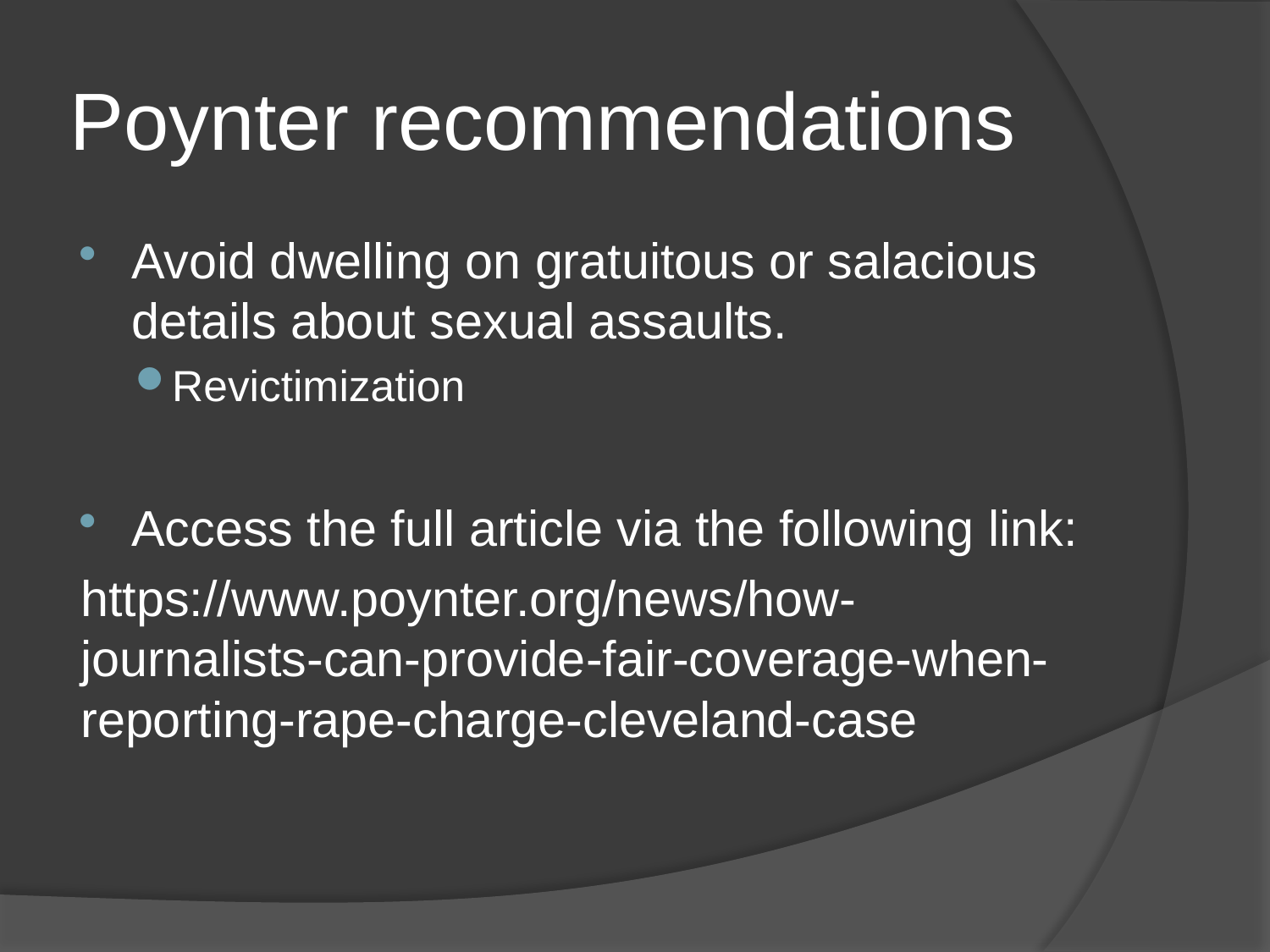

# Poynter recommendations
Avoid dwelling on gratuitous or salacious details about sexual assaults.
Revictimization

Access the full article via the following link:
https://www.poynter.org/news/how-journalists-can-provide-fair-coverage-when-reporting-rape-charge-cleveland-case